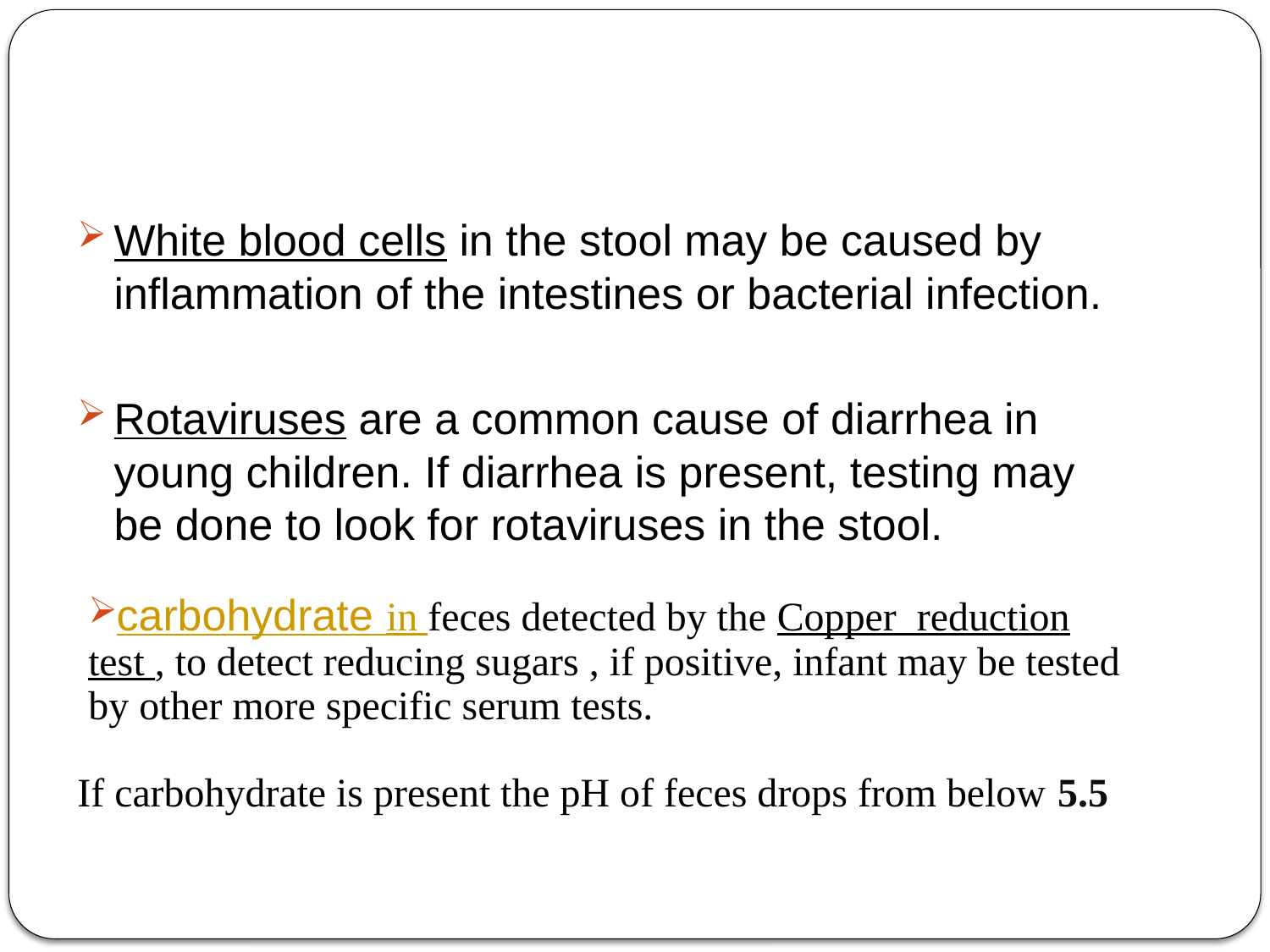

White blood cells in the stool may be caused by inflammation of the intestines or bacterial infection.

Rotaviruses are a common cause of diarrhea in young children. If diarrhea is present, testing may be done to look for rotaviruses in the stool.

carbohydrate in feces detected by the Copper  reduction test , to detect reducing sugars , if positive, infant may be tested by other more specific serum tests.

 If carbohydrate is present the pH of feces drops from below 5.5